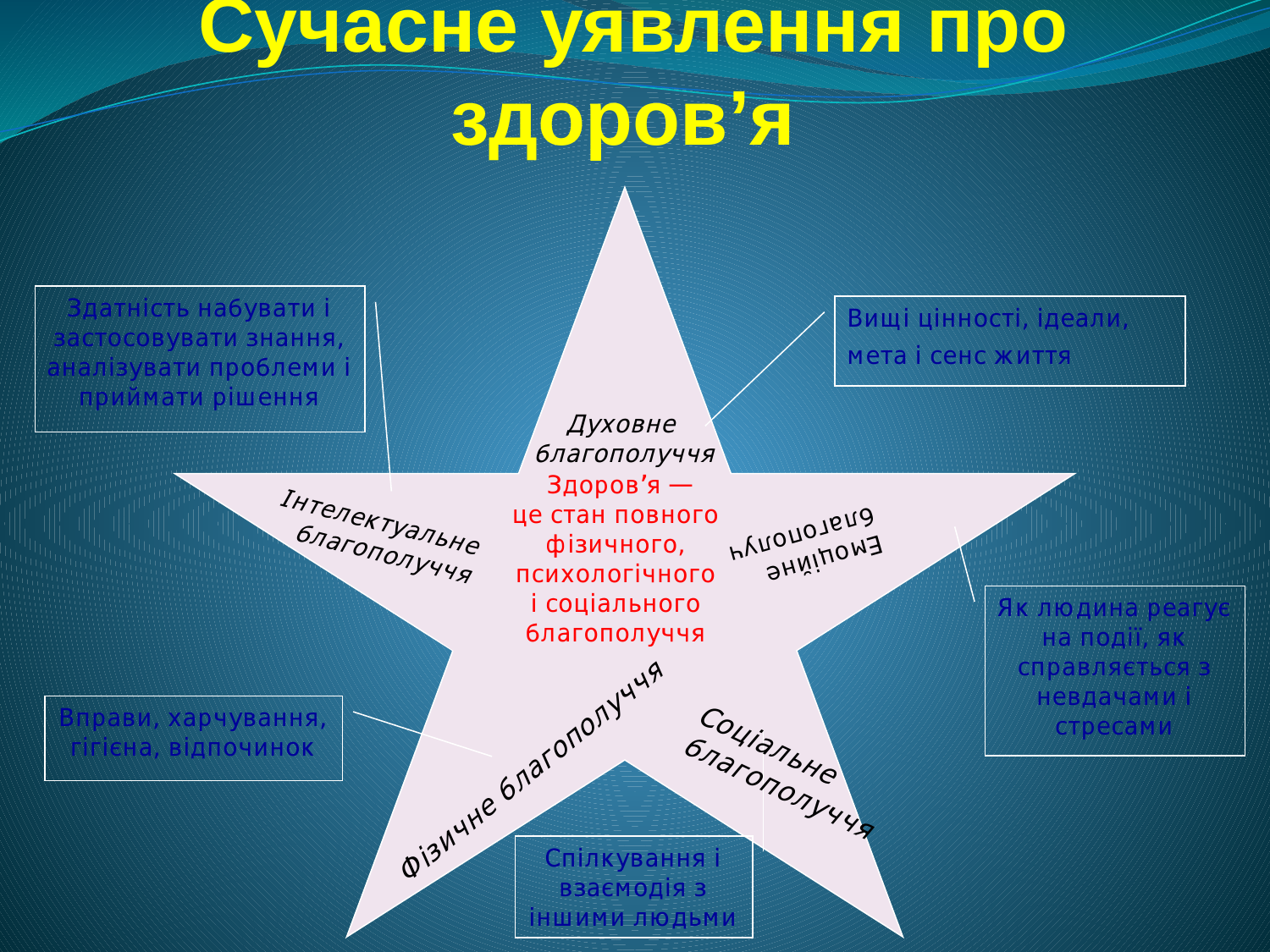

Сучасне уявлення про здоров’я

Духовне
благополуччя
Здатність набувати і застосовувати знання, аналізувати проблеми і приймати рішення
Вищі цінності, ідеали,
мета і сенс життя

Емоційне
благополуччя
Інтелектуальне
благополуччя
Здоров’я —
це стан повного
фізичного,
психологічного
і соціального
благополуччя

Як людина реагує на події, як справляється з невдачами і стресами
Вправи, харчування, гігієна, відпочинок
Соціальне благополуччя
Фізичне благополуччя
Спілкування і взаємодія з іншими людьми